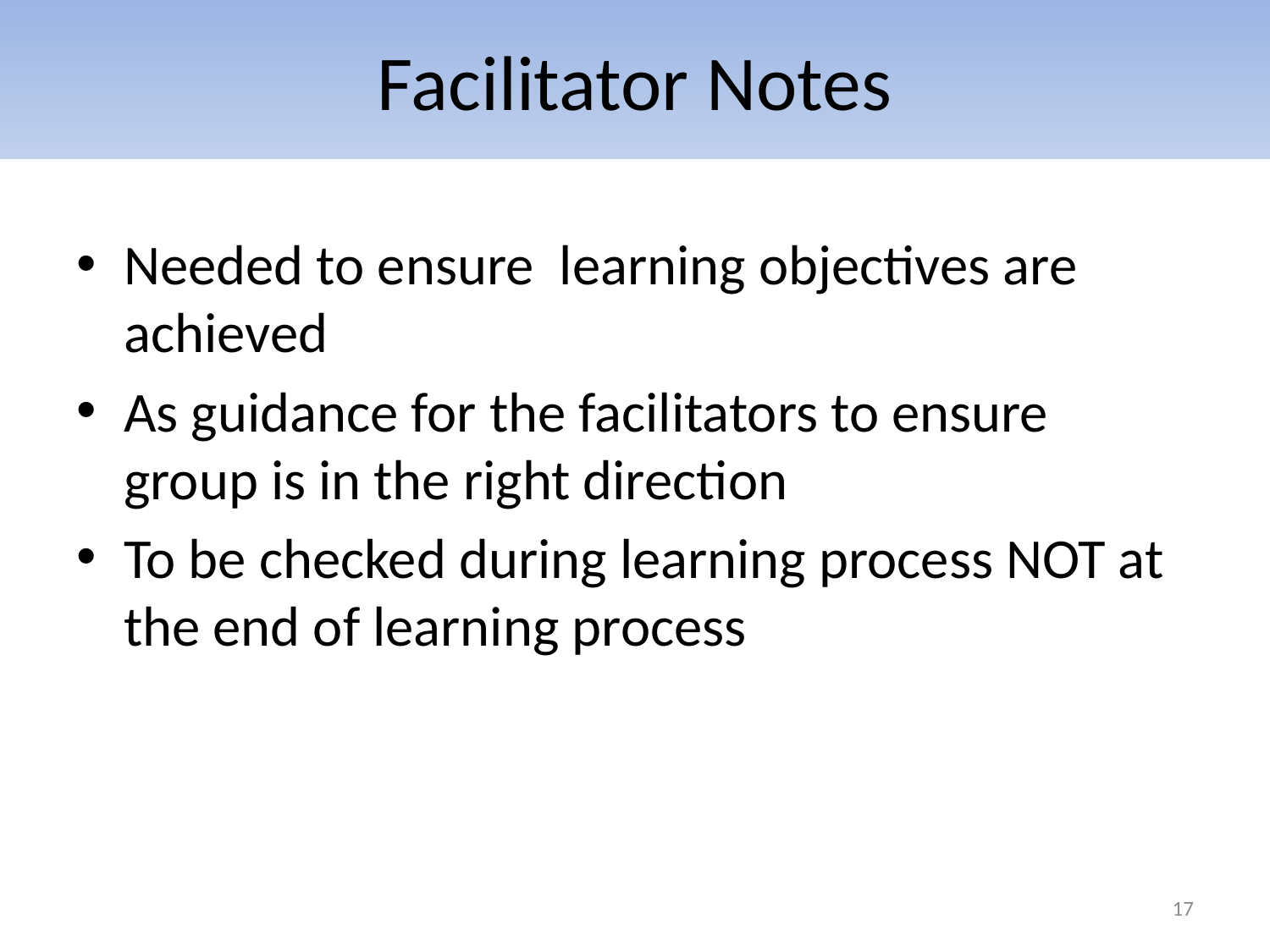

# Facilitator Notes
Needed to ensure  learning objectives are achieved
As guidance for the facilitators to ensure group is in the right direction
To be checked during learning process NOT at the end of learning process
17